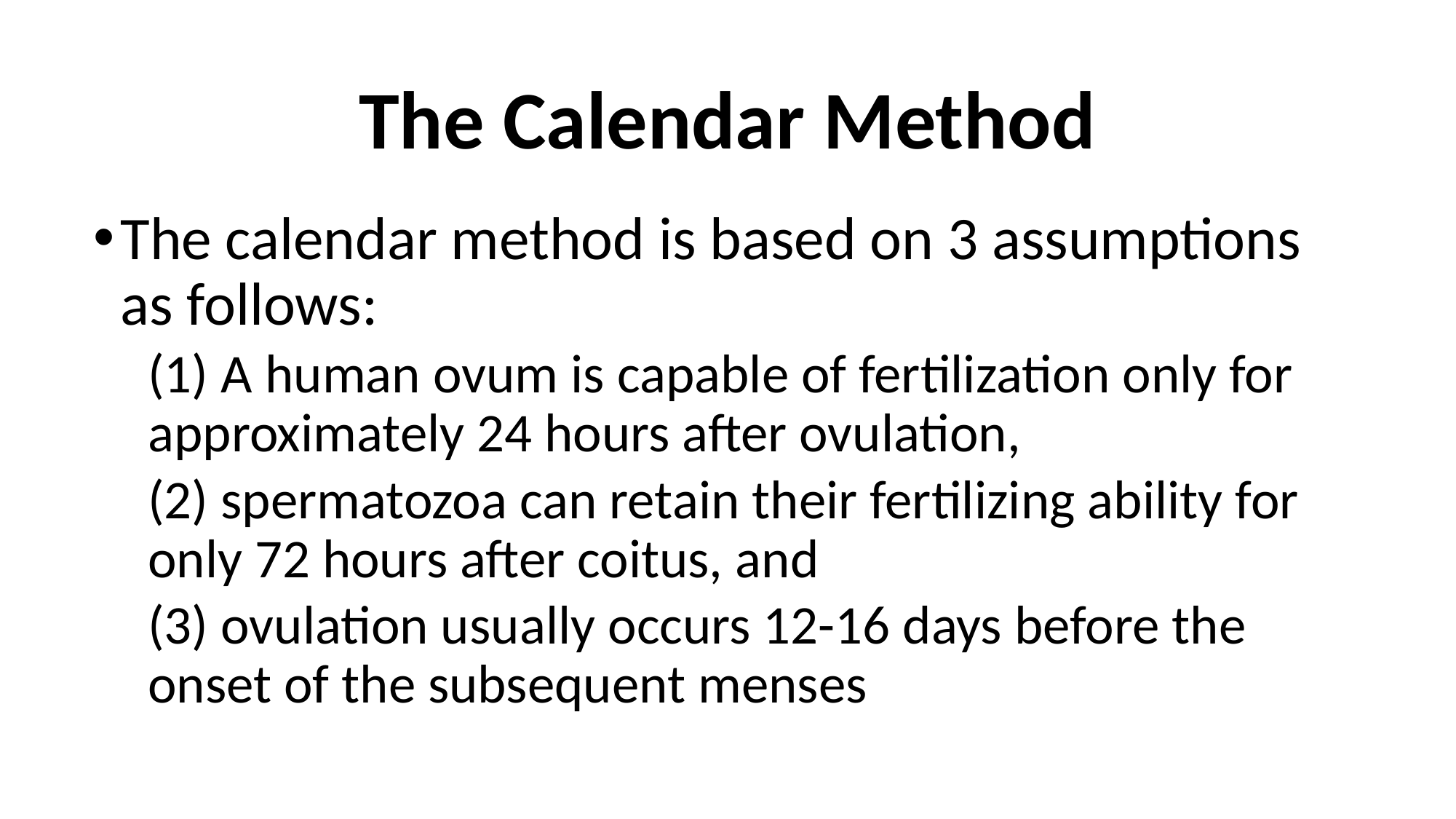

# The Calendar Method
The calendar method is based on 3 assumptions as follows:
(1) A human ovum is capable of fertilization only for approximately 24 hours after ovulation,
(2) spermatozoa can retain their fertilizing ability for only 72 hours after coitus, and
(3) ovulation usually occurs 12-16 days before the onset of the subsequent menses